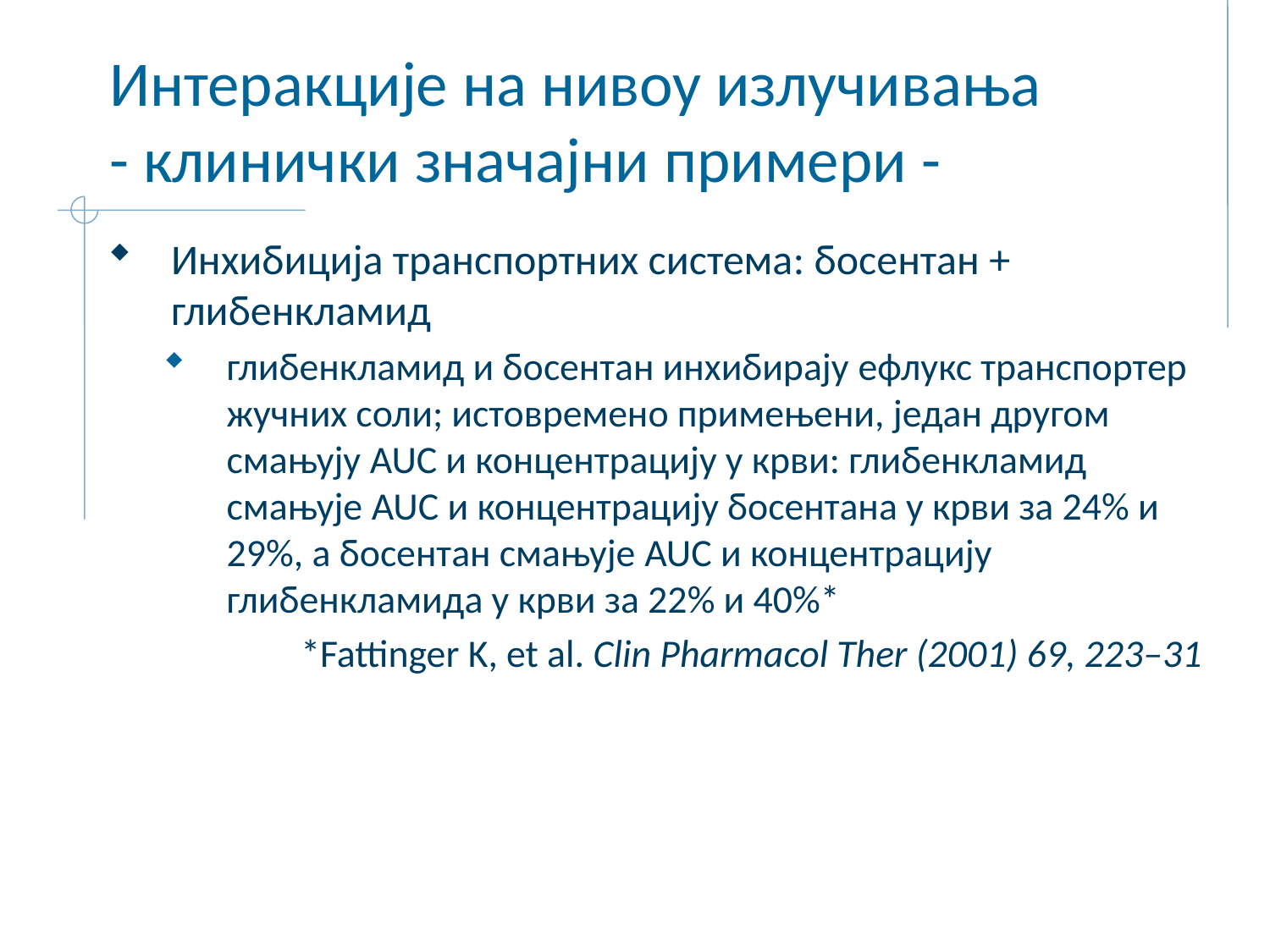

# Интеракције на нивоу излучивања - клинички значајни примери -
Инхибиција транспортних система: босентан + глибенкламид
глибенкламид и босентан инхибирају ефлукс транспортер жучних соли; истовремено примењени, један другом смањују AUC и концентрацију у крви: глибенкламид смањује AUC и концентрацију босентана у крви за 24% и 29%, а босентан смањује AUC и концентрацију глибенкламида у крви за 22% и 40%*
*Fattinger K, et al. Clin Pharmacol Ther (2001) 69, 223–31